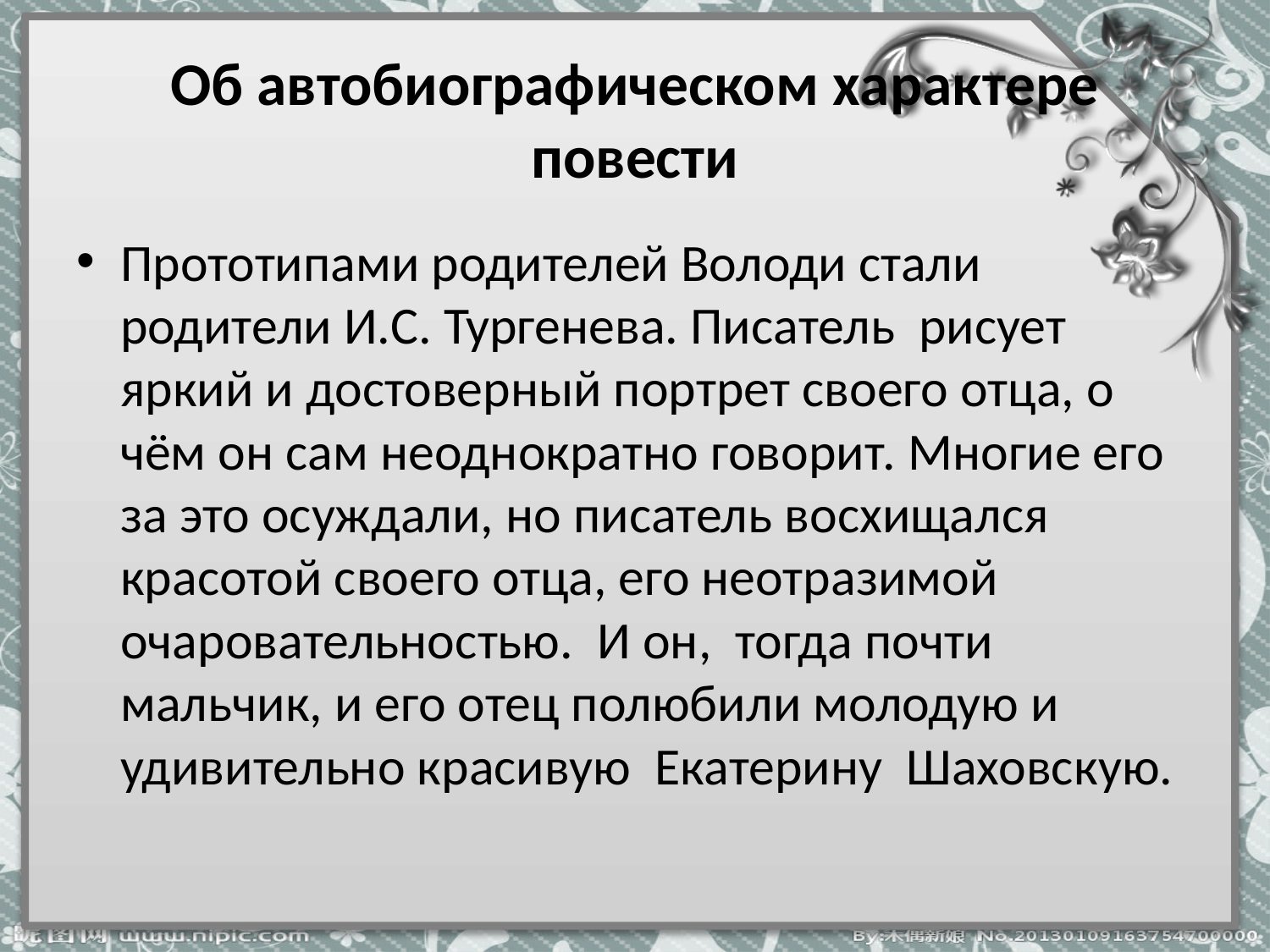

# Об автобиографическом характере повести
Прототипами родителей Володи стали родители И.С. Тургенева. Писатель  рисует яркий и достоверный портрет своего отца, о чём он сам неоднократно говорит. Многие его за это осуждали, но писатель восхищался красотой своего отца, его неотразимой очаровательностью.  И он,  тогда почти мальчик, и его отец полюбили молодую и удивительно красивую  Екатерину  Шаховскую.